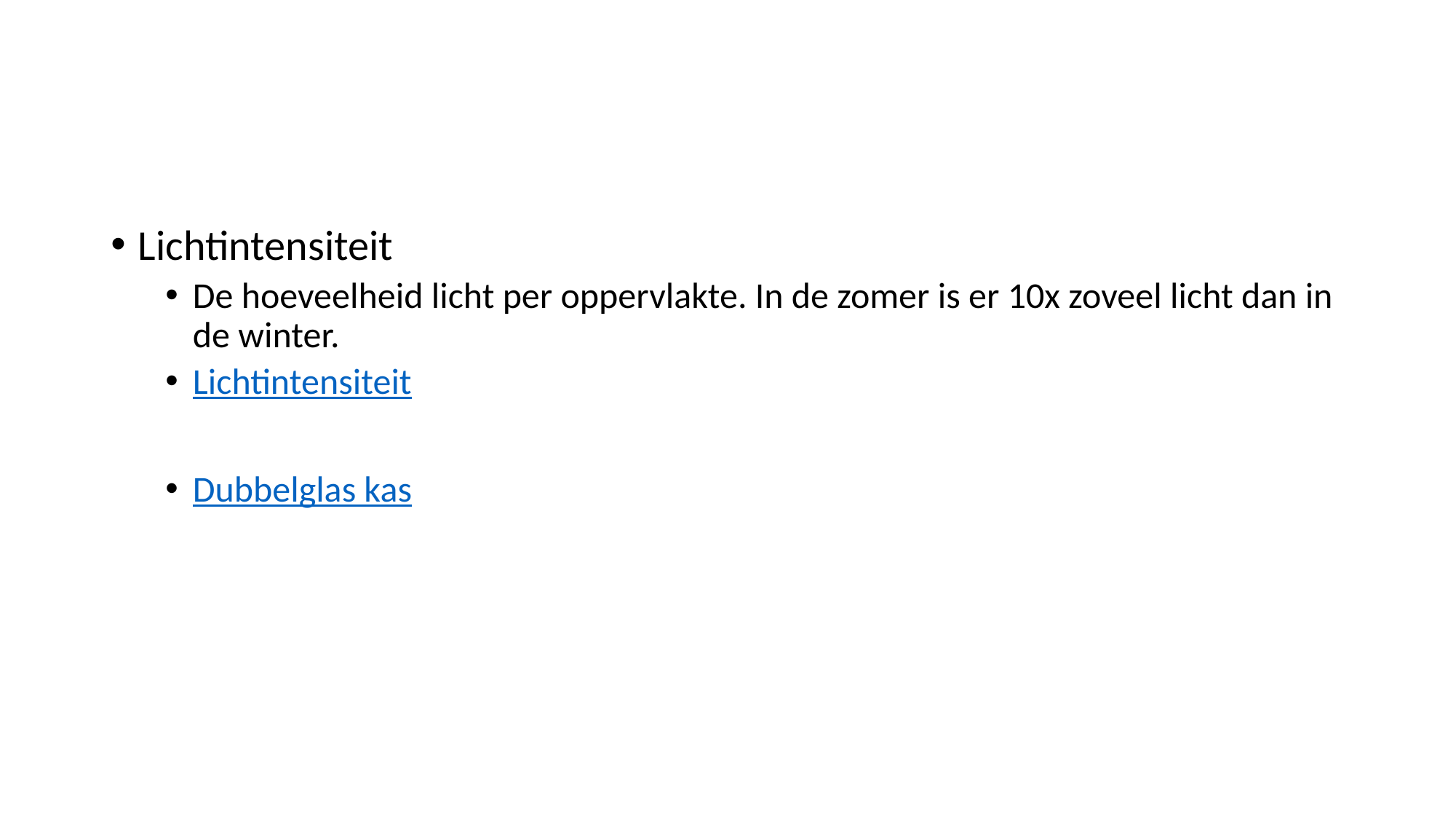

#
Lichtintensiteit
De hoeveelheid licht per oppervlakte. In de zomer is er 10x zoveel licht dan in de winter.
Lichtintensiteit

Dubbelglas kas